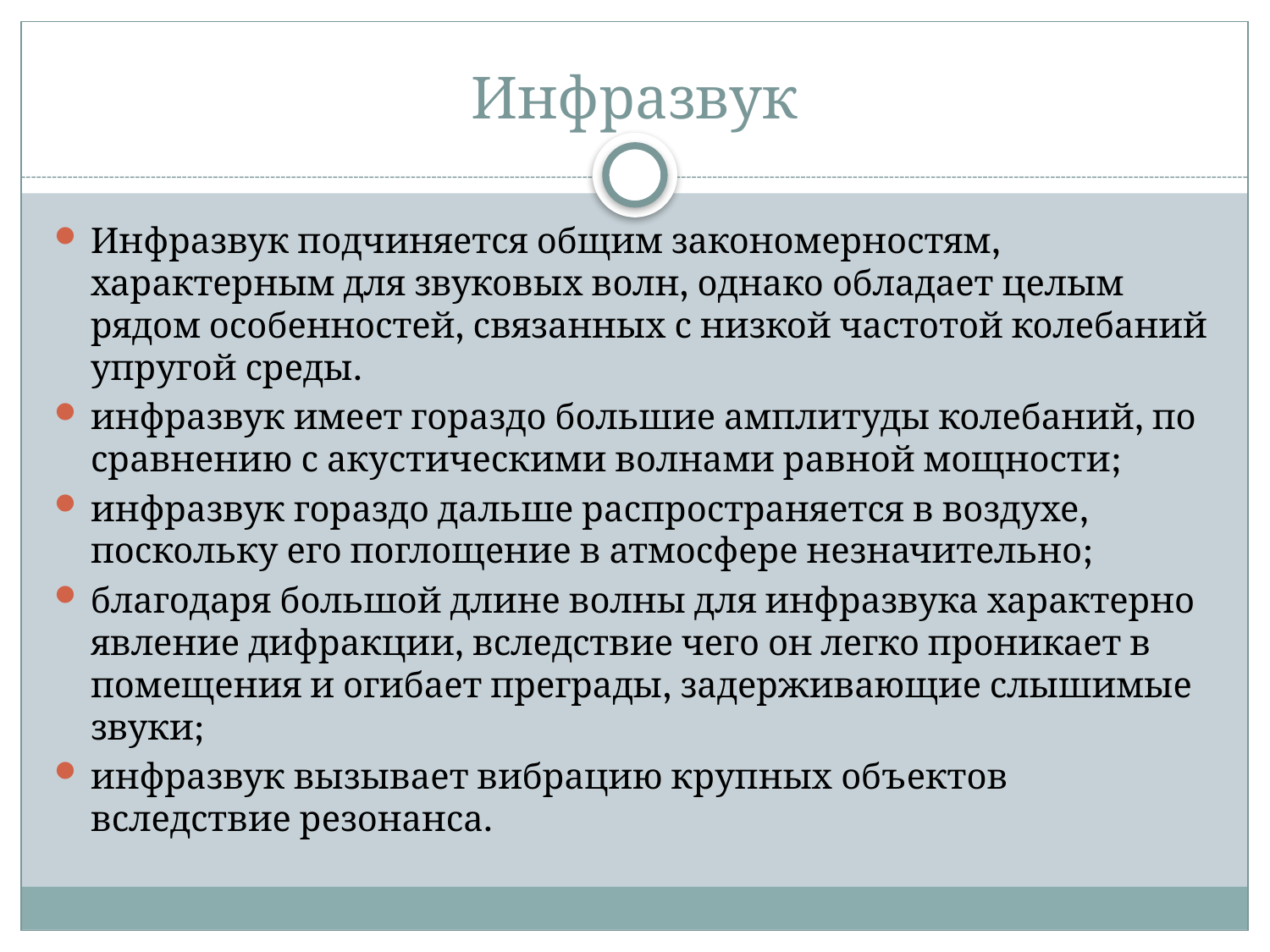

# Инфразвук
Инфразвук подчиняется общим закономерностям, характерным для звуковых волн, однако обладает целым рядом особенностей, связанных с низкой частотой колебаний упругой среды.
инфразвук имеет гораздо большие амплитуды колебаний, по сравнению с акустическими волнами равной мощности;
инфразвук гораздо дальше распространяется в воздухе, поскольку его поглощение в атмосфере незначительно;
благодаря большой длине волны для инфразвука характерно явление дифракции, вследствие чего он легко проникает в помещения и огибает преграды, задерживающие слышимые звуки;
инфразвук вызывает вибрацию крупных объектов вследствие резонанса.